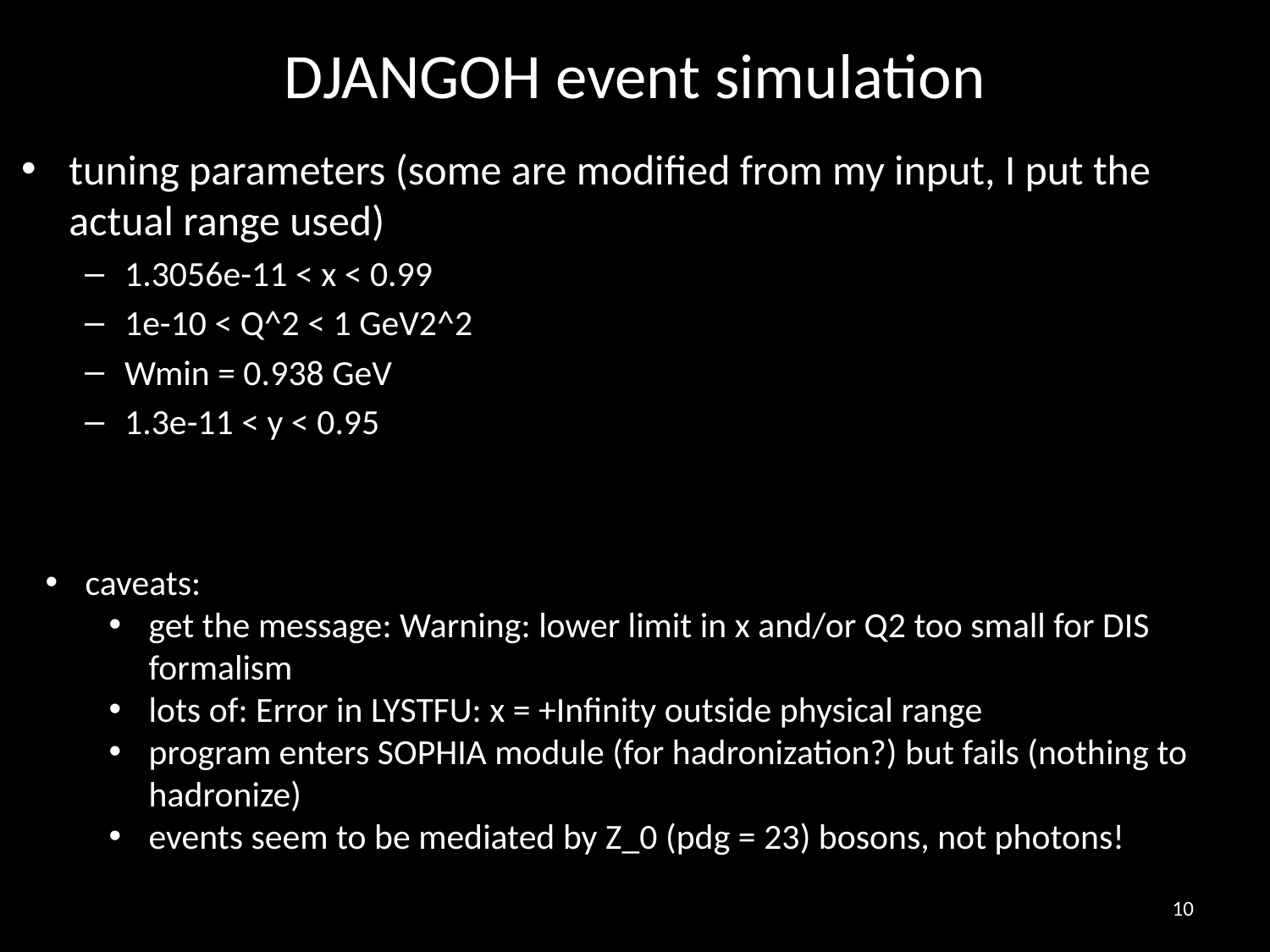

# DJANGOH event simulation
tuning parameters (some are modified from my input, I put the actual range used)
1.3056e-11 < x < 0.99
1e-10 < Q^2 < 1 GeV2^2
Wmin = 0.938 GeV
1.3e-11 < y < 0.95

caveats:
get the message: Warning: lower limit in x and/or Q2 too small for DIS formalism
lots of: Error in LYSTFU: x = +Infinity outside physical range
program enters SOPHIA module (for hadronization?) but fails (nothing to hadronize)
events seem to be mediated by Z_0 (pdg = 23) bosons, not photons!

10